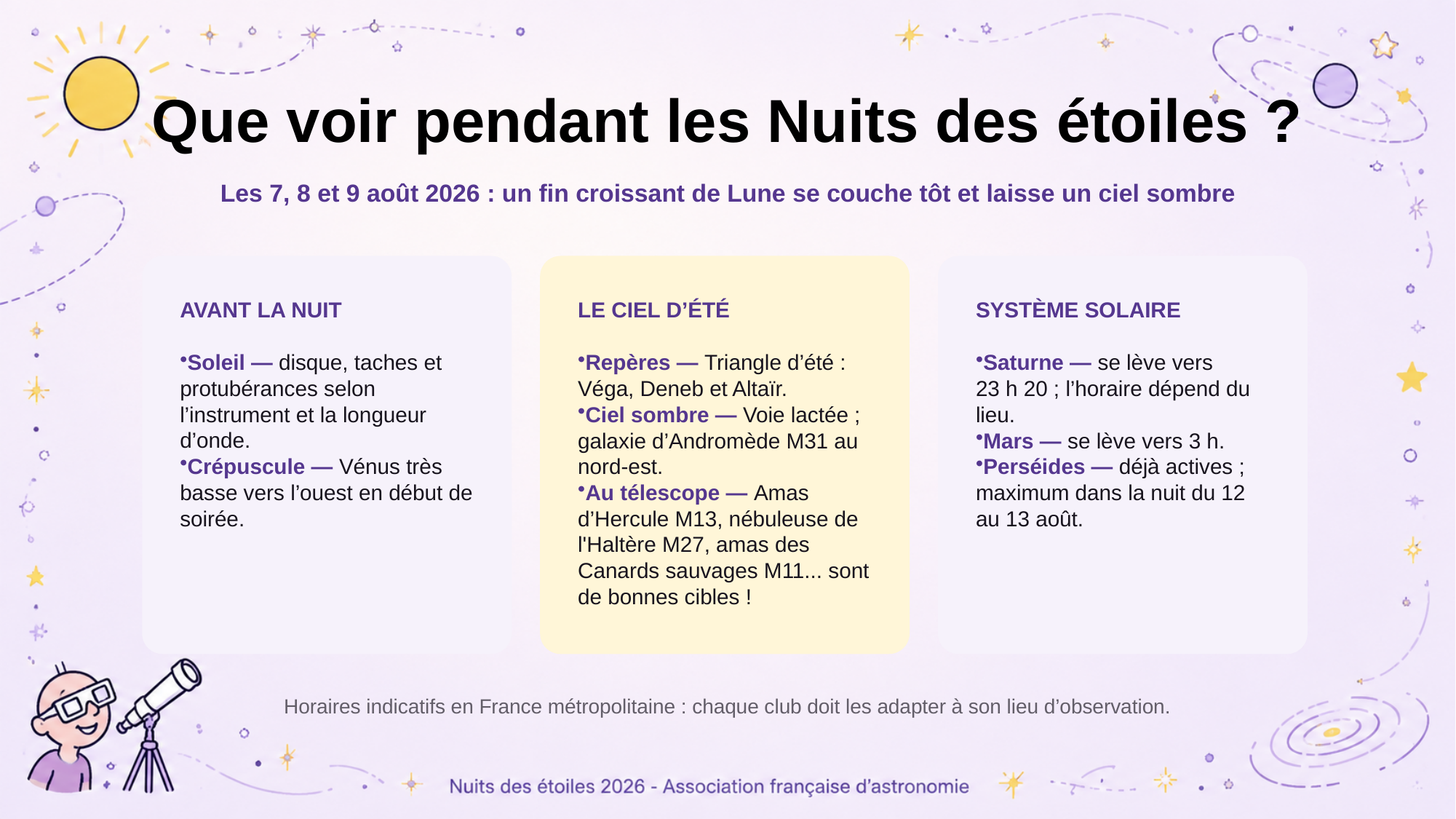

# Que voir pendant les Nuits des étoiles ?
Les 7, 8 et 9 août 2026 : un fin croissant de Lune se couche tôt et laisse un ciel sombre
AVANT LA NUIT

Soleil — disque, taches et protubérances selon l’instrument et la longueur d’onde.
Crépuscule — Vénus très basse vers l’ouest en début de soirée.
LE CIEL D’ÉTÉ

Repères — Triangle d’été : Véga, Deneb et Altaïr.
Ciel sombre — Voie lactée ; galaxie d’Andromède M31 au nord-est.
Au télescope — Amas d’Hercule M13, nébuleuse de l'Haltère M27, amas des Canards sauvages M11... sont de bonnes cibles !
SYSTÈME SOLAIRE

Saturne — se lève vers 23 h 20 ; l’horaire dépend du lieu.
Mars — se lève vers 3 h.
Perséides — déjà actives ; maximum dans la nuit du 12 au 13 août.
Horaires indicatifs en France métropolitaine : chaque club doit les adapter à son lieu d’observation.